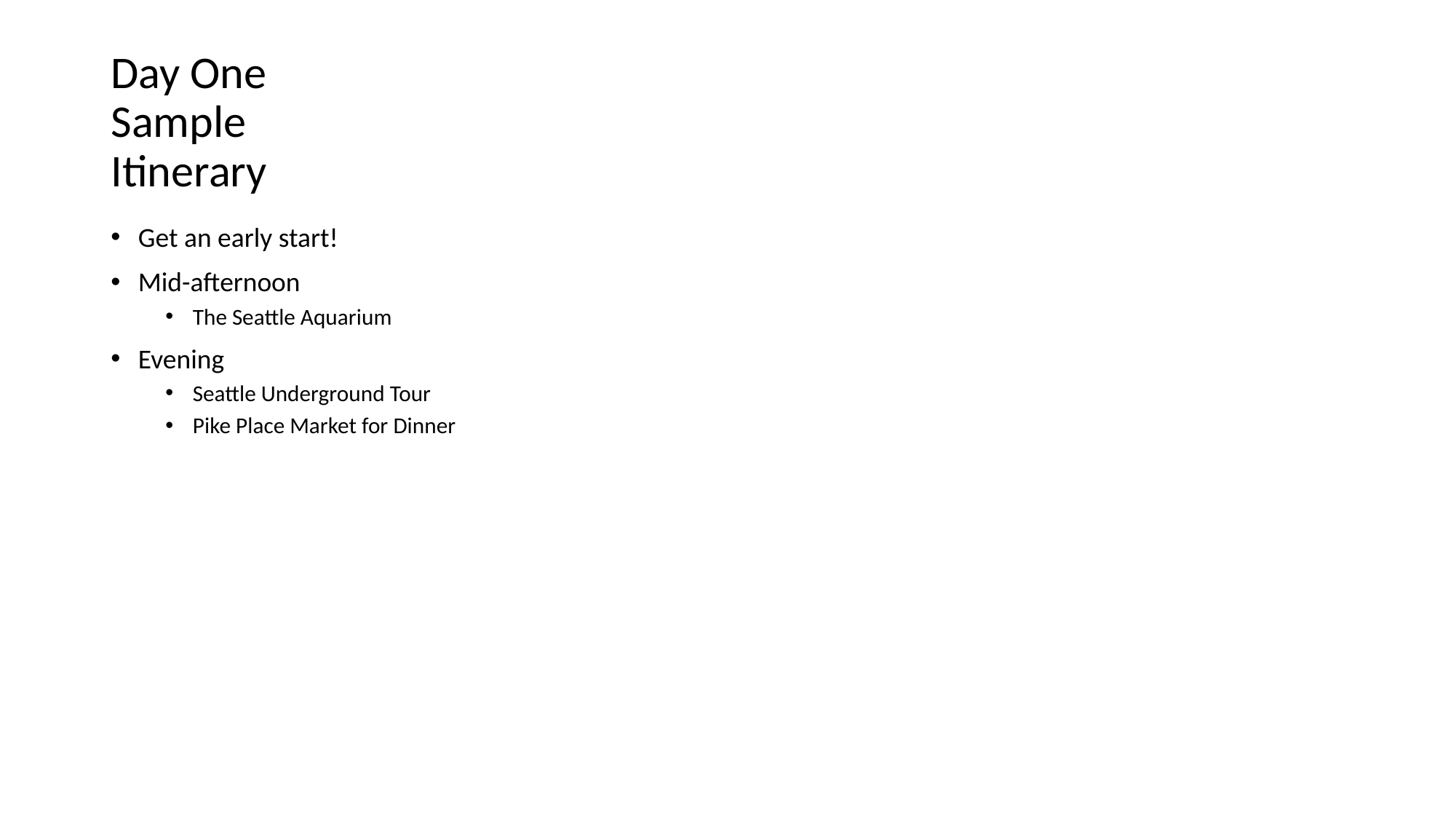

# Day One Sample Itinerary
Get an early start!
Mid-afternoon
The Seattle Aquarium
Evening
Seattle Underground Tour
Pike Place Market for Dinner
Simony_tyler_18B_Seattle